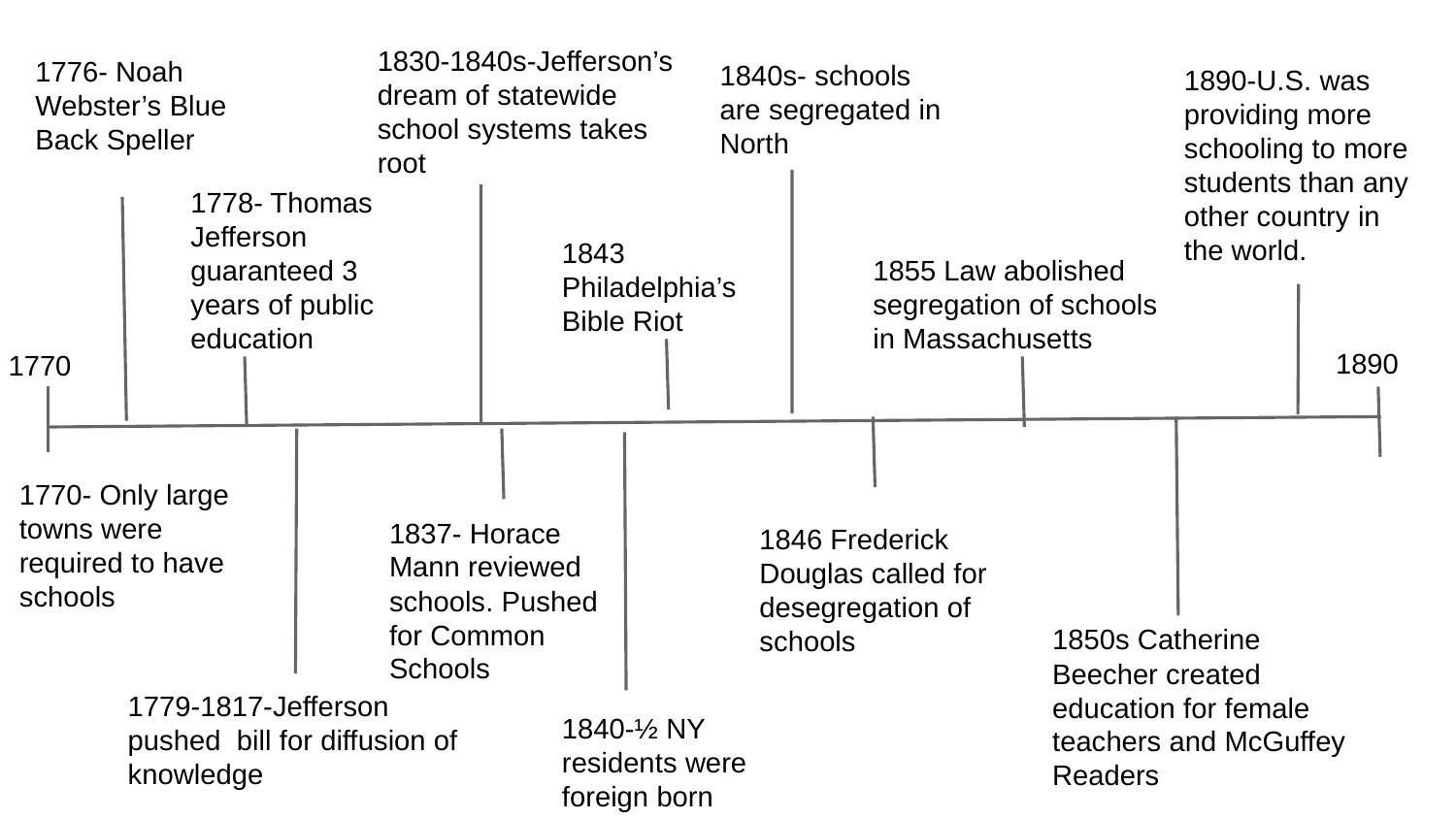

1830-1840s-Jefferson’s dream of statewide school systems takes root
1776- Noah Webster’s Blue Back Speller
1840s- schools are segregated in North
1890-U.S. was providing more schooling to more students than any other country in the world.
1778- Thomas Jefferson guaranteed 3 years of public education
1843 Philadelphia’s Bible Riot
1855 Law abolished segregation of schools in Massachusetts
1890
1770

1770- Only large towns were required to have schools
1837- Horace Mann reviewed schools. Pushed for Common Schools
1846 Frederick Douglas called for desegregation of schools
1850s Catherine Beecher created education for female teachers and McGuffey Readers
1779-1817-Jefferson pushed  bill for diffusion of knowledge
1840-½ NY residents were foreign born